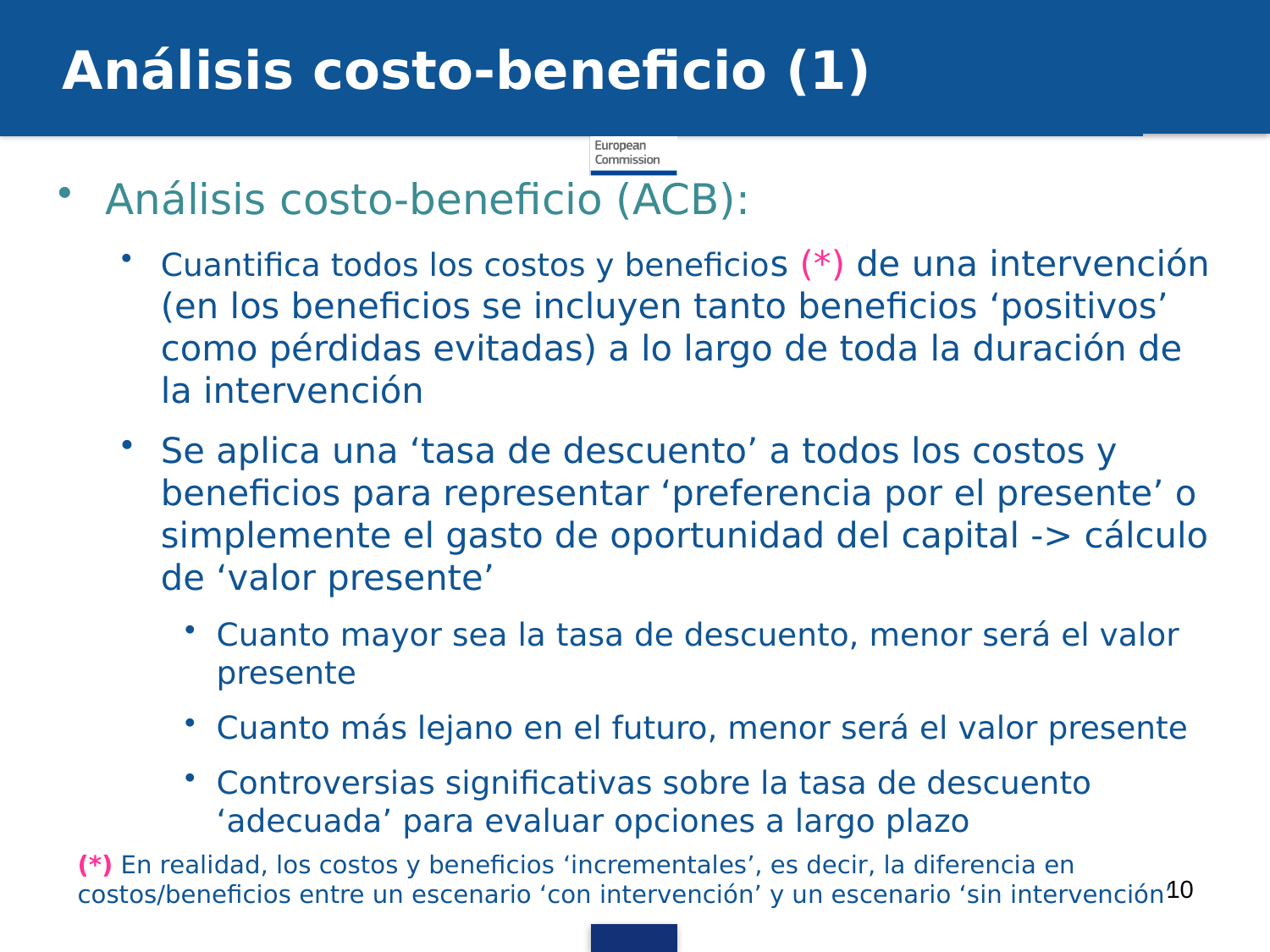

# Análisis costo-beneficio (1)
Análisis costo-beneficio (ACB):
Cuantifica todos los costos y beneficios (*) de una intervención (en los beneficios se incluyen tanto beneficios ‘positivos’ como pérdidas evitadas) a lo largo de toda la duración de la intervención
Se aplica una ‘tasa de descuento’ a todos los costos y beneficios para representar ‘preferencia por el presente’ o simplemente el gasto de oportunidad del capital -> cálculo de ‘valor presente’
Cuanto mayor sea la tasa de descuento, menor será el valor presente
Cuanto más lejano en el futuro, menor será el valor presente
Controversias significativas sobre la tasa de descuento ‘adecuada’ para evaluar opciones a largo plazo
(*) En realidad, los costos y beneficios ‘incrementales’, es decir, la diferencia en costos/beneficios entre un escenario ‘con intervención’ y un escenario ‘sin intervención’
10